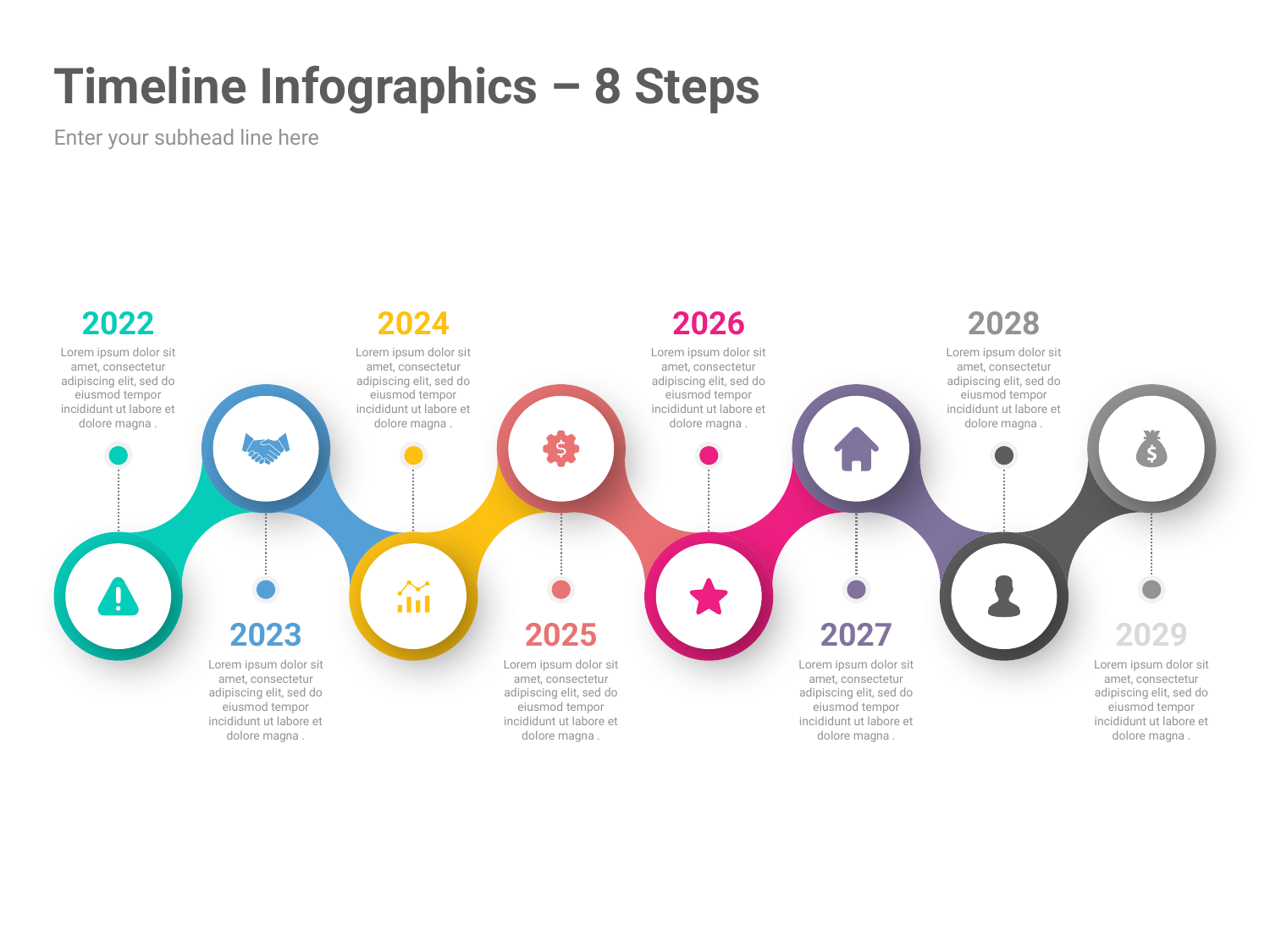

# Timeline Infographics – 8 Steps
Enter your subhead line here
2022
Lorem ipsum dolor sit amet, consectetur adipiscing elit, sed do eiusmod tempor incididunt ut labore et dolore magna .
2024
Lorem ipsum dolor sit amet, consectetur adipiscing elit, sed do eiusmod tempor incididunt ut labore et dolore magna .
2026
Lorem ipsum dolor sit amet, consectetur adipiscing elit, sed do eiusmod tempor incididunt ut labore et dolore magna .
2028
Lorem ipsum dolor sit amet, consectetur adipiscing elit, sed do eiusmod tempor incididunt ut labore et dolore magna .

2025
Lorem ipsum dolor sit amet, consectetur adipiscing elit, sed do eiusmod tempor incididunt ut labore et dolore magna .
2023
Lorem ipsum dolor sit amet, consectetur adipiscing elit, sed do eiusmod tempor incididunt ut labore et dolore magna .
2027
Lorem ipsum dolor sit amet, consectetur adipiscing elit, sed do eiusmod tempor incididunt ut labore et dolore magna .
2029
Lorem ipsum dolor sit amet, consectetur adipiscing elit, sed do eiusmod tempor incididunt ut labore et dolore magna .